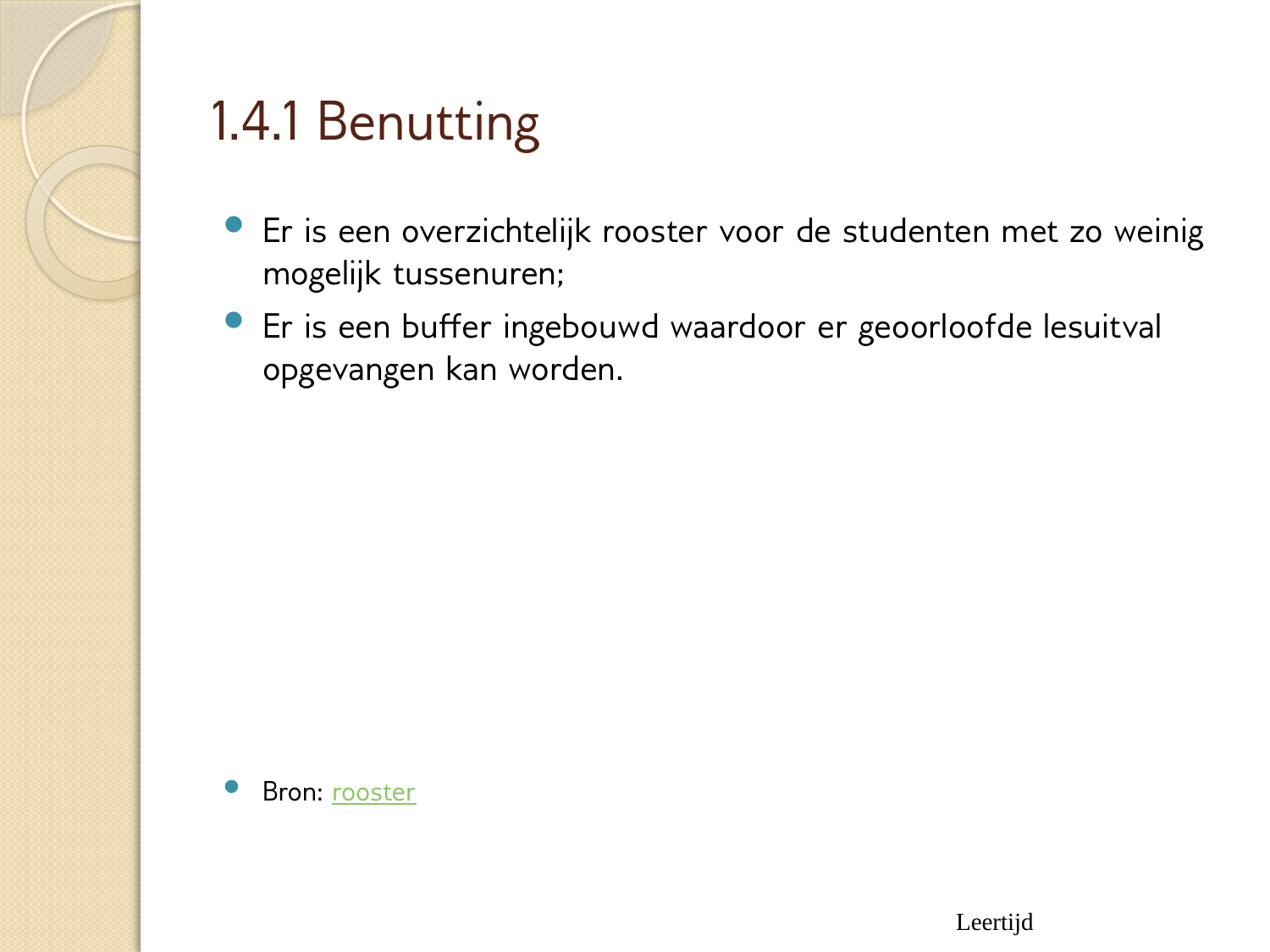

# 1.4.1 Benutting
Er is een overzichtelijk rooster voor de studenten met zo weinig mogelijk tussenuren;
Er is een buffer ingebouwd waardoor er geoorloofde lesuitval opgevangen kan worden.

Bron: rooster
Leertijd